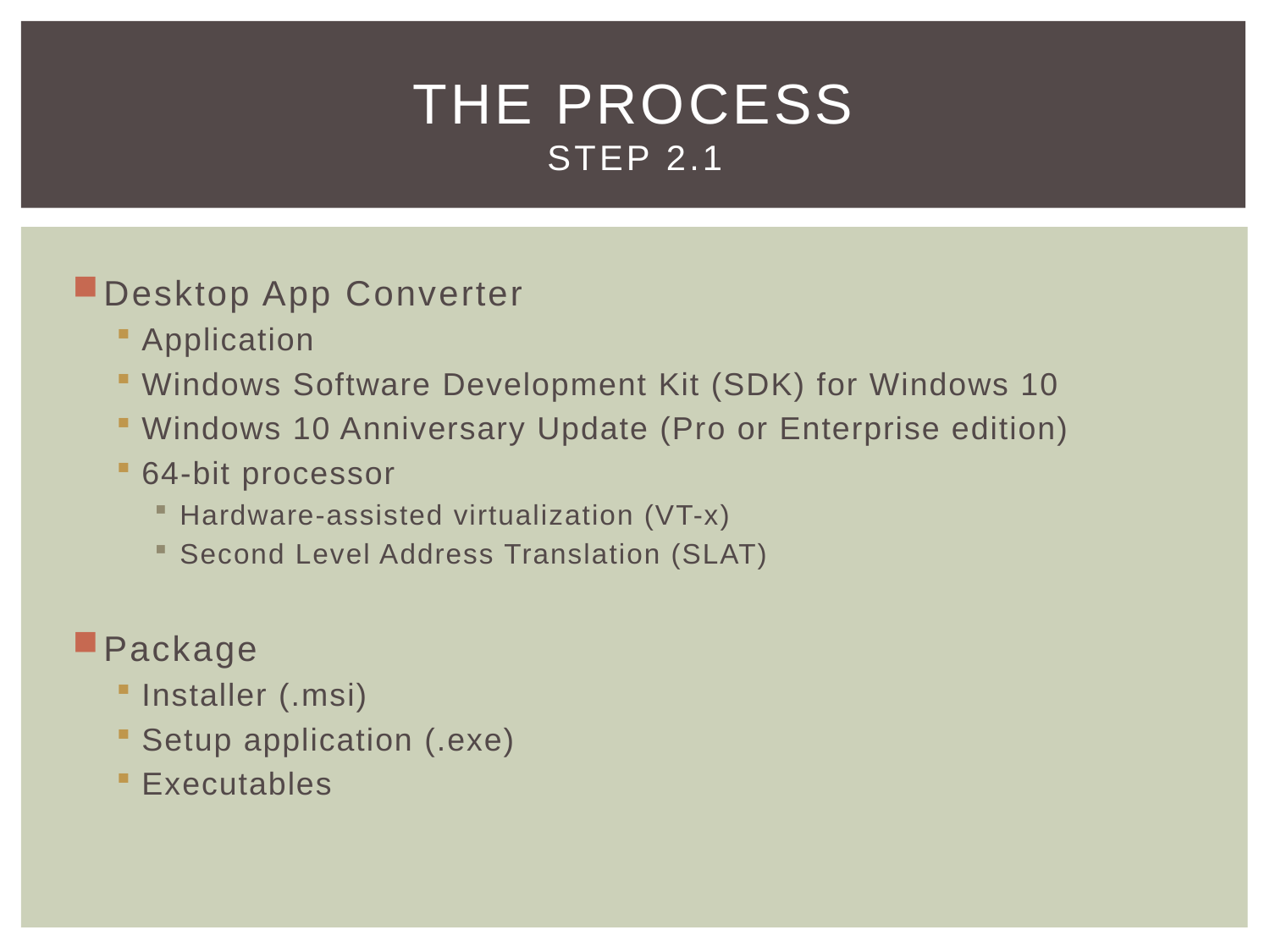

# The Process Step 2.1
Desktop App Converter
Application
Windows Software Development Kit (SDK) for Windows 10
Windows 10 Anniversary Update (Pro or Enterprise edition)
64-bit processor
Hardware-assisted virtualization (VT-x)
Second Level Address Translation (SLAT)

Package
Installer (.msi)
Setup application (.exe)
Executables